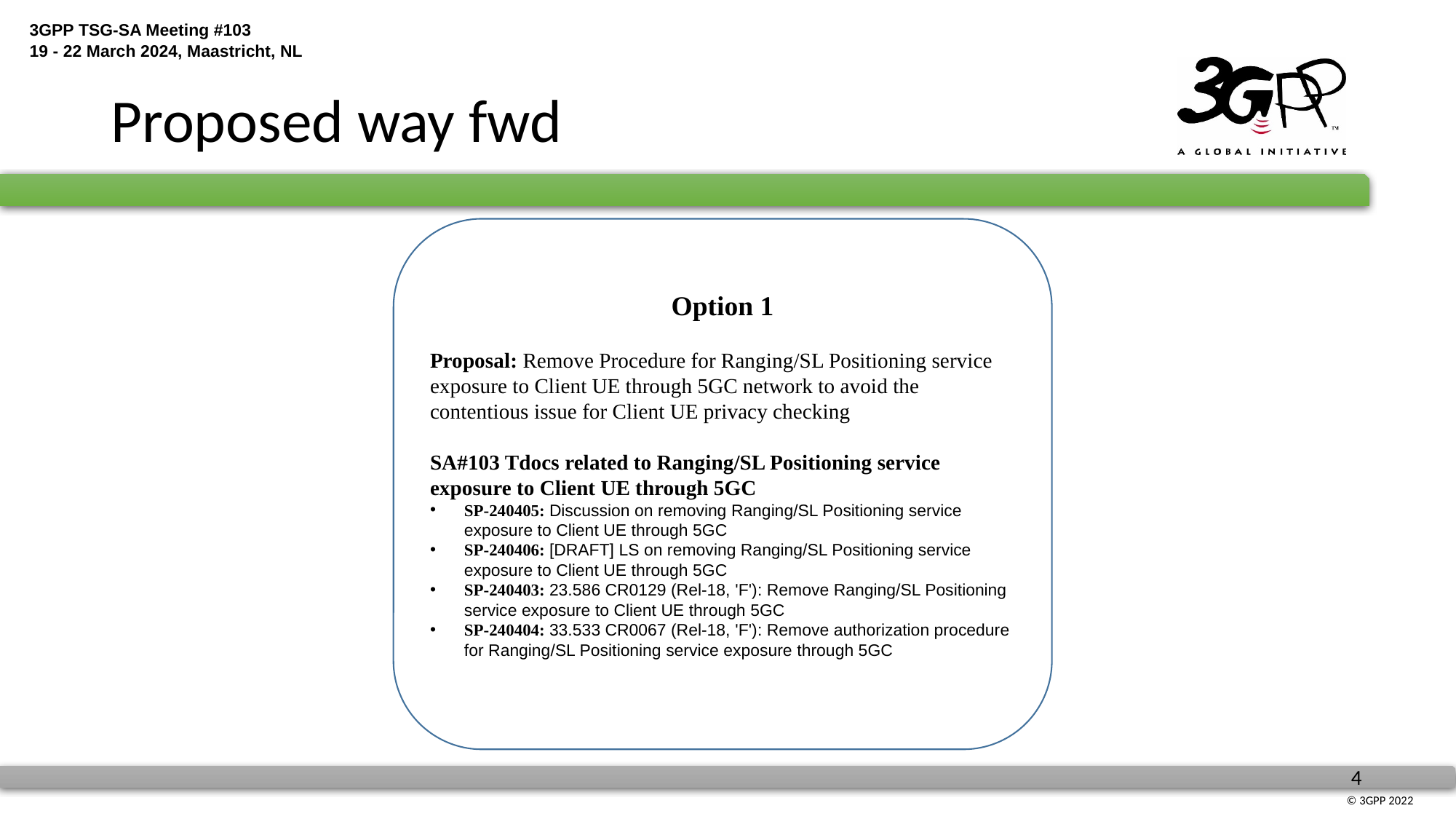

# Proposed way fwd
Option 1

Proposal: Remove Procedure for Ranging/SL Positioning service exposure to Client UE through 5GC network to avoid the contentious issue for Client UE privacy checking

SA#103 Tdocs related to Ranging/SL Positioning service exposure to Client UE through 5GC
SP-240405: Discussion on removing Ranging/SL Positioning service exposure to Client UE through 5GC
SP-240406: [DRAFT] LS on removing Ranging/SL Positioning service exposure to Client UE through 5GC
SP-240403: 23.586 CR0129 (Rel-18, 'F'): Remove Ranging/SL Positioning service exposure to Client UE through 5GC
SP-240404: 33.533 CR0067 (Rel-18, 'F'): Remove authorization procedure for Ranging/SL Positioning service exposure through 5GC